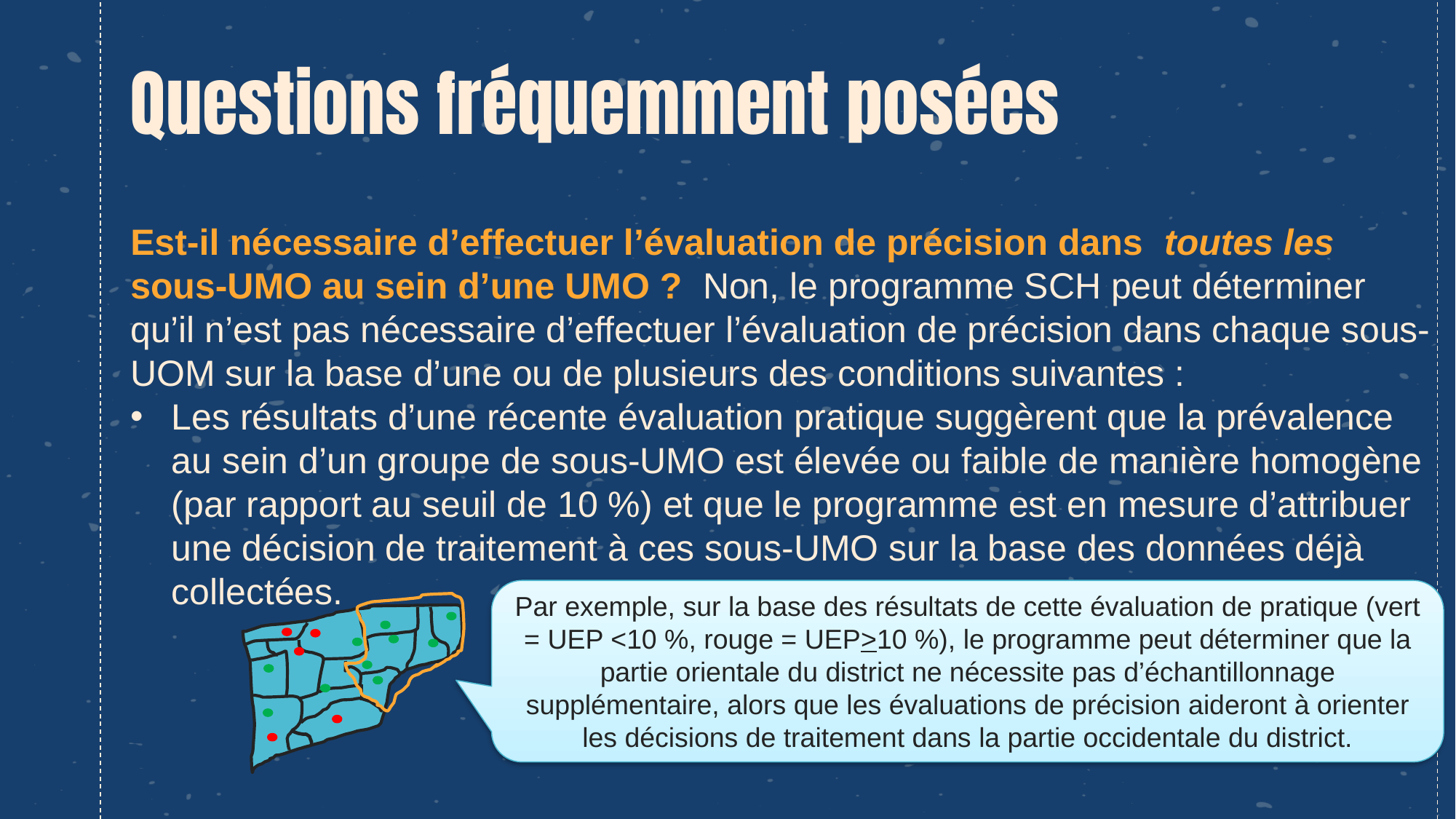

# Questions fréquemment posées
Est-il nécessaire d’effectuer l’évaluation de précision dans  toutes les  sous-UMO au sein d’une UMO ?  Non, le programme SCH peut déterminer qu’il n’est pas nécessaire d’effectuer l’évaluation de précision dans chaque sous-UOM sur la base d’une ou de plusieurs des conditions suivantes :
Les résultats d’une récente évaluation pratique suggèrent que la prévalence au sein d’un groupe de sous-UMO est élevée ou faible de manière homogène (par rapport au seuil de 10 %) et que le programme est en mesure d’attribuer une décision de traitement à ces sous-UMO sur la base des données déjà collectées.

Par exemple, sur la base des résultats de cette évaluation de pratique (vert = UEP <10 %, rouge = UEP>10 %), le programme peut déterminer que la partie orientale du district ne nécessite pas d’échantillonnage supplémentaire, alors que les évaluations de précision aideront à orienter les décisions de traitement dans la partie occidentale du district.